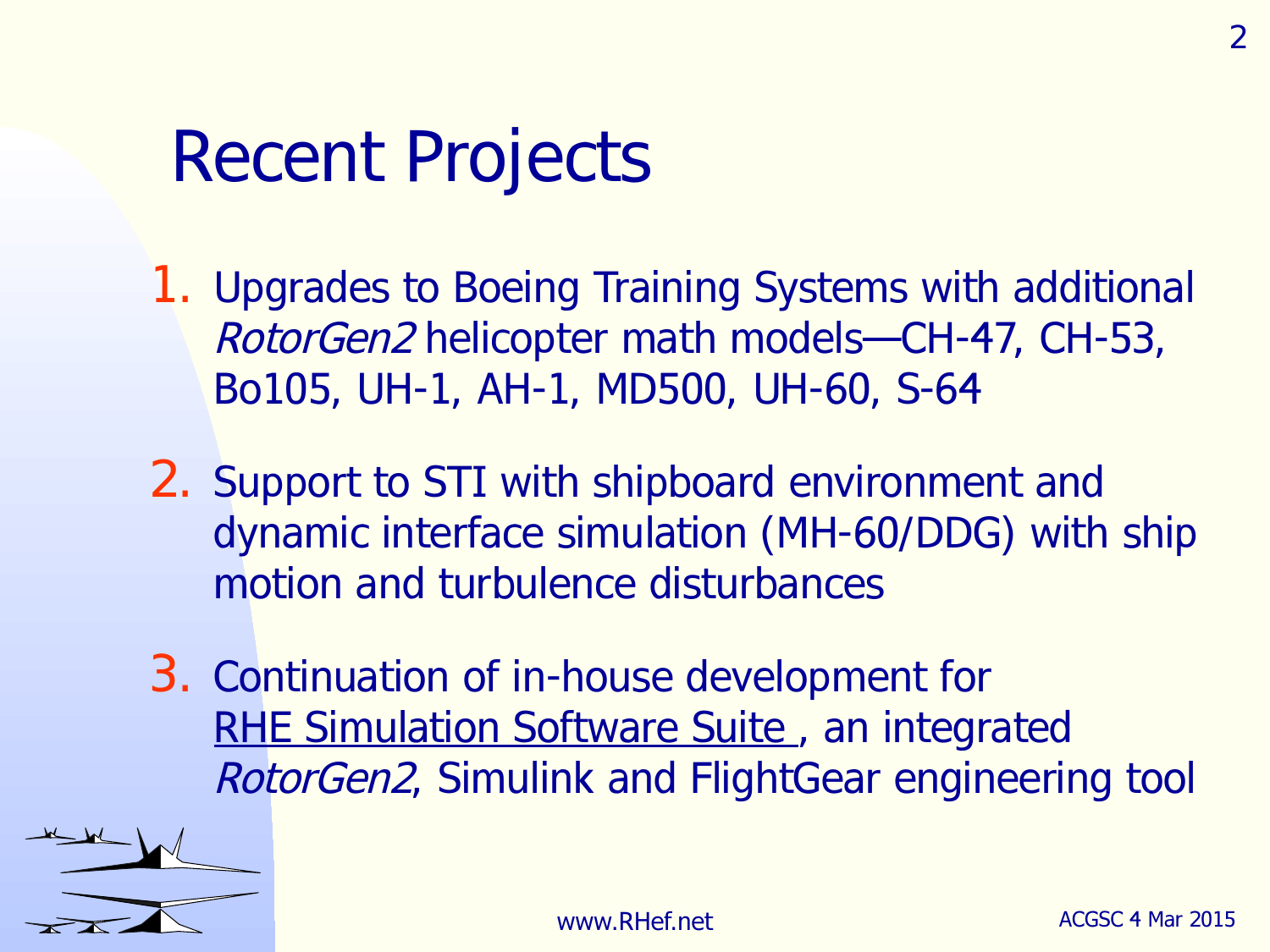

2
# Recent Projects
Upgrades to Boeing Training Systems with additional RotorGen2 helicopter math models—CH-47, CH-53, Bo105, UH-1, AH-1, MD500, UH-60, S-64
Support to STI with shipboard environment and dynamic interface simulation (MH-60/DDG) with ship motion and turbulence disturbances
Continuation of in-house development for            RHE Simulation Software Suite , an integrated RotorGen2, Simulink and FlightGear engineering tool
www.RHef.net
ACGSC 4 Mar 2015